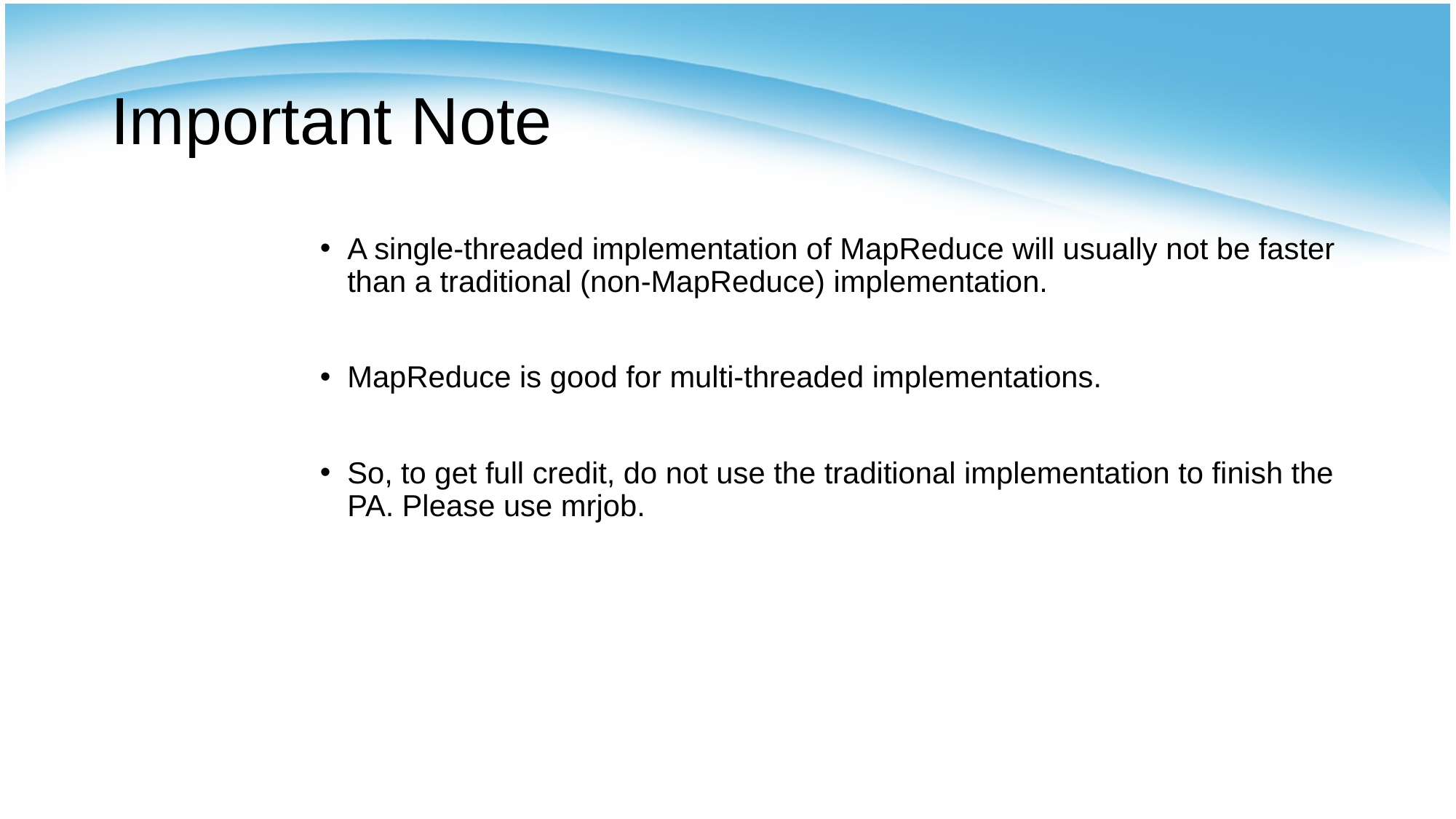

# Important Note
A single-threaded implementation of MapReduce will usually not be faster than a traditional (non-MapReduce) implementation.

MapReduce is good for multi-threaded implementations.

So, to get full credit, do not use the traditional implementation to finish the PA. Please use mrjob.